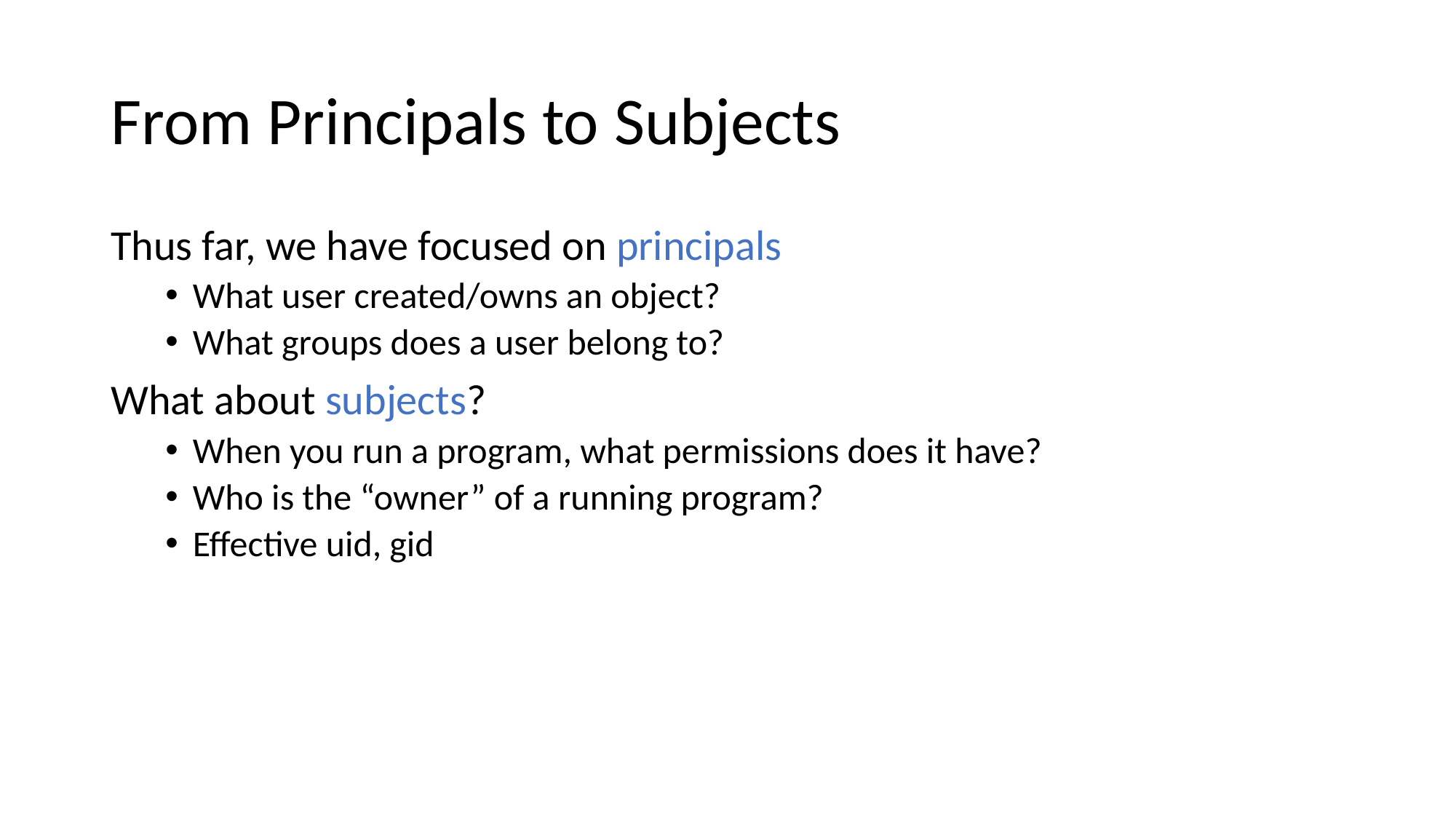

# From Principals to Subjects
Thus far, we have focused on principals
What user created/owns an object?
What groups does a user belong to?
What about subjects?
When you run a program, what permissions does it have?
Who is the “owner” of a running program?
Effective uid, gid